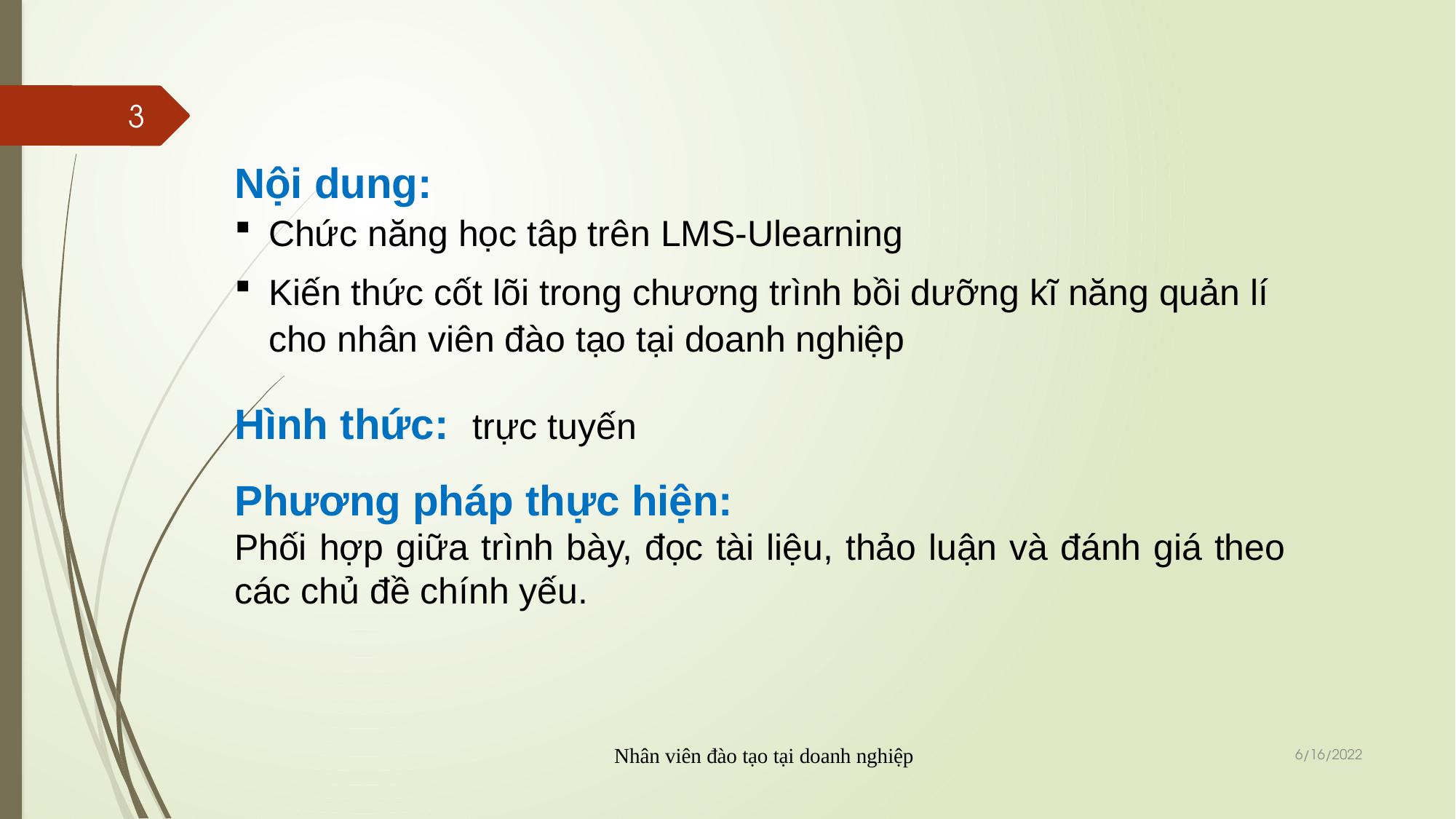

3
Nội dung:
Chức năng học tâp trên LMS-Ulearning
Kiến thức cốt lõi trong chương trình bồi dưỡng kĩ năng quản lí cho nhân viên đào tạo tại doanh nghiệp
Hình thức:  trực tuyến
Phương pháp thực hiện:
Phối hợp giữa trình bày, đọc tài liệu, thảo luận và đánh giá theo các chủ đề chính yếu.
6/16/2022
Nhân viên đào tạo tại doanh nghiệp